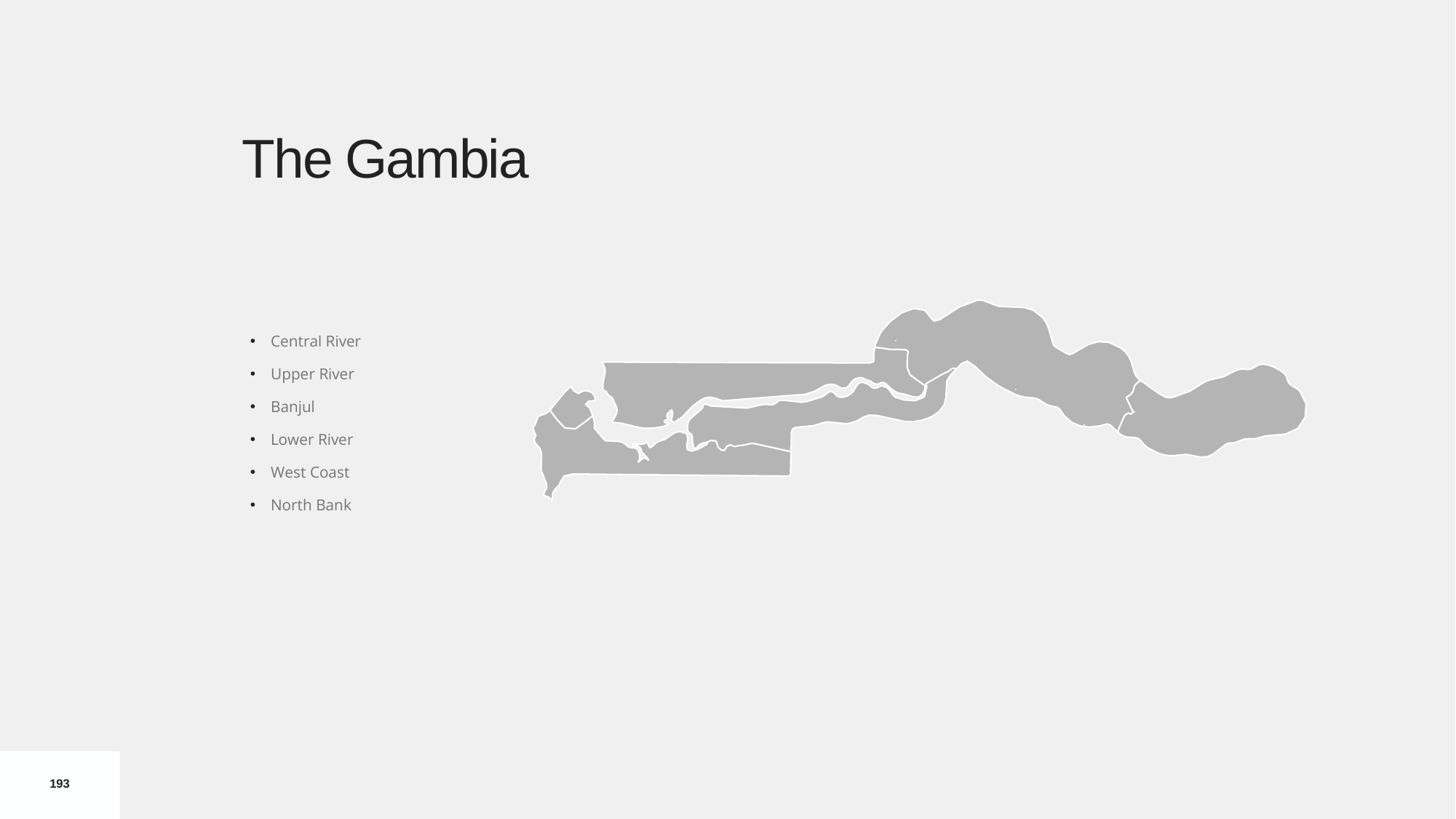

# The Gambia

Central River
Upper River
Banjul
Lower River
West Coast
North Bank